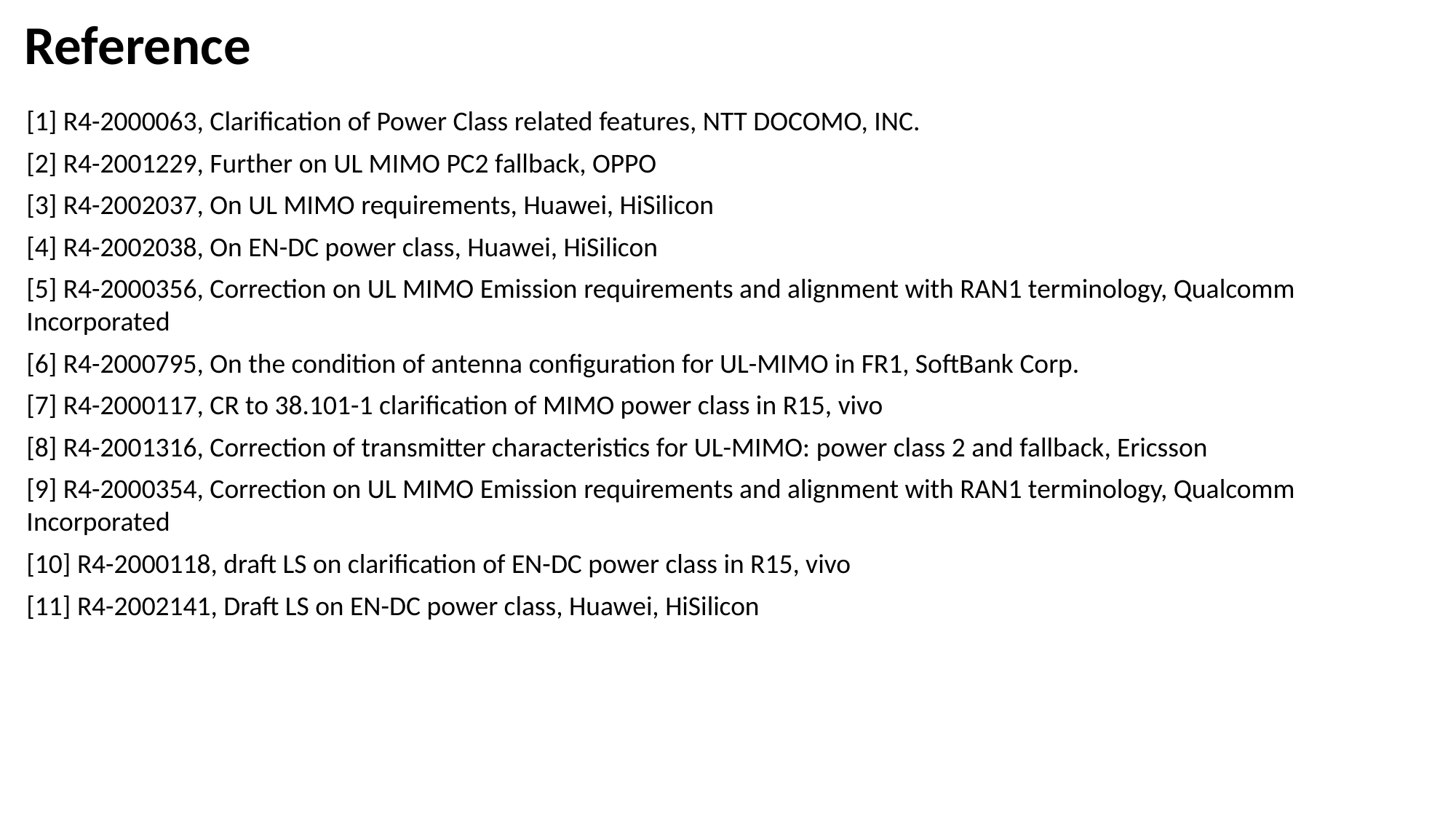

Reference
[1] R4-2000063, Clarification of Power Class related features, NTT DOCOMO, INC.
[2] R4-2001229, Further on UL MIMO PC2 fallback, OPPO
[3] R4-2002037, On UL MIMO requirements, Huawei, HiSilicon
[4] R4-2002038, On EN-DC power class, Huawei, HiSilicon
[5] R4-2000356, Correction on UL MIMO Emission requirements and alignment with RAN1 terminology, Qualcomm Incorporated
[6] R4-2000795, On the condition of antenna configuration for UL-MIMO in FR1, SoftBank Corp.
[7] R4-2000117, CR to 38.101-1 clarification of MIMO power class in R15, vivo
[8] R4-2001316, Correction of transmitter characteristics for UL-MIMO: power class 2 and fallback, Ericsson
[9] R4-2000354, Correction on UL MIMO Emission requirements and alignment with RAN1 terminology, Qualcomm Incorporated
[10] R4-2000118, draft LS on clarification of EN-DC power class in R15, vivo
[11] R4-2002141, Draft LS on EN-DC power class, Huawei, HiSilicon